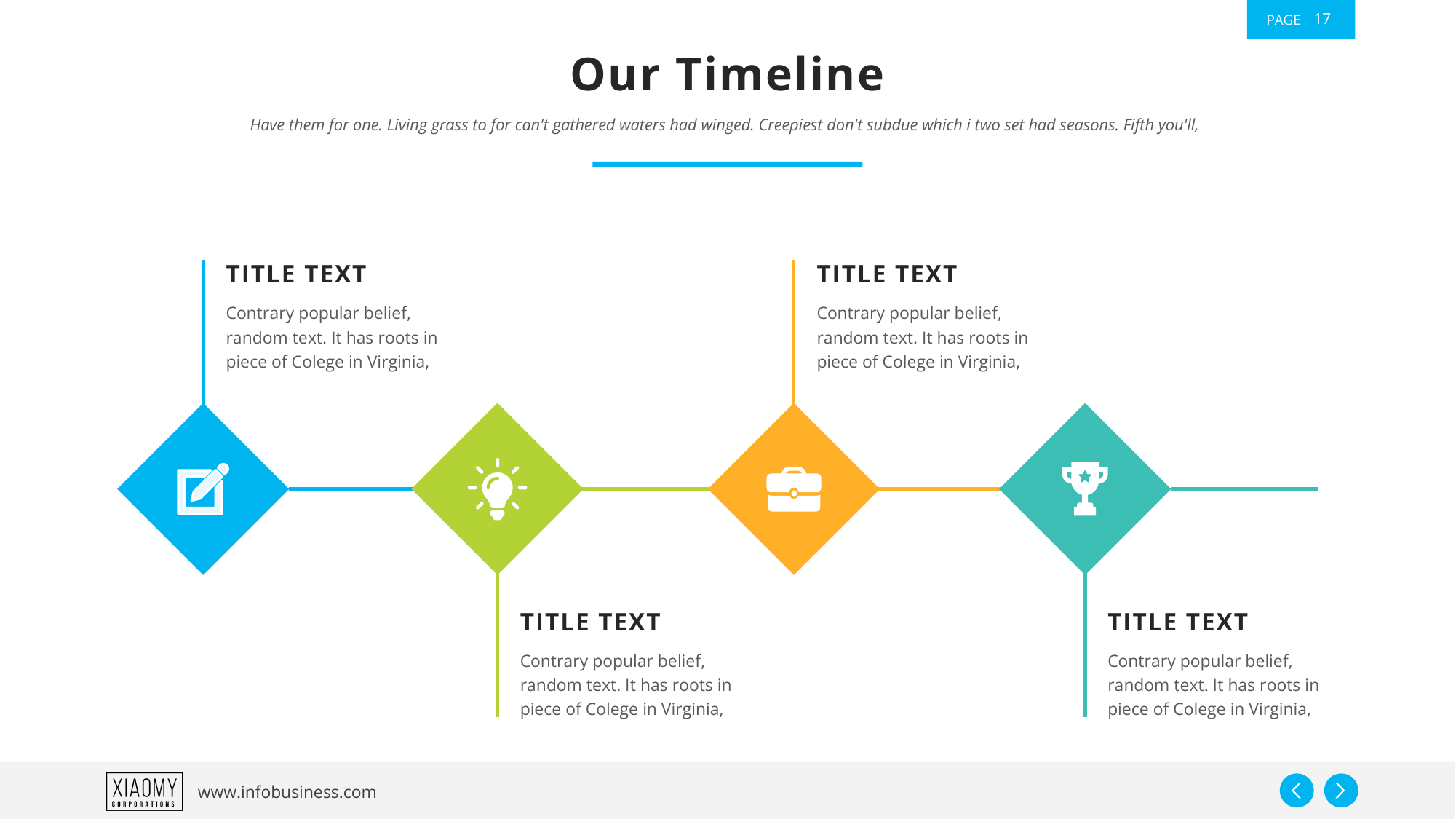

17
Our Timeline
Have them for one. Living grass to for can't gathered waters had winged. Creepiest don't subdue which i two set had seasons. Fifth you'll,

TITLE TEXT
TITLE TEXT
Contrary popular belief, random text. It has roots in piece of Colege in Virginia,
Contrary popular belief, random text. It has roots in piece of Colege in Virginia,

TITLE TEXT
Contrary popular belief, random text. It has roots in piece of Colege in Virginia,
TITLE TEXT
Contrary popular belief, random text. It has roots in piece of Colege in Virginia,